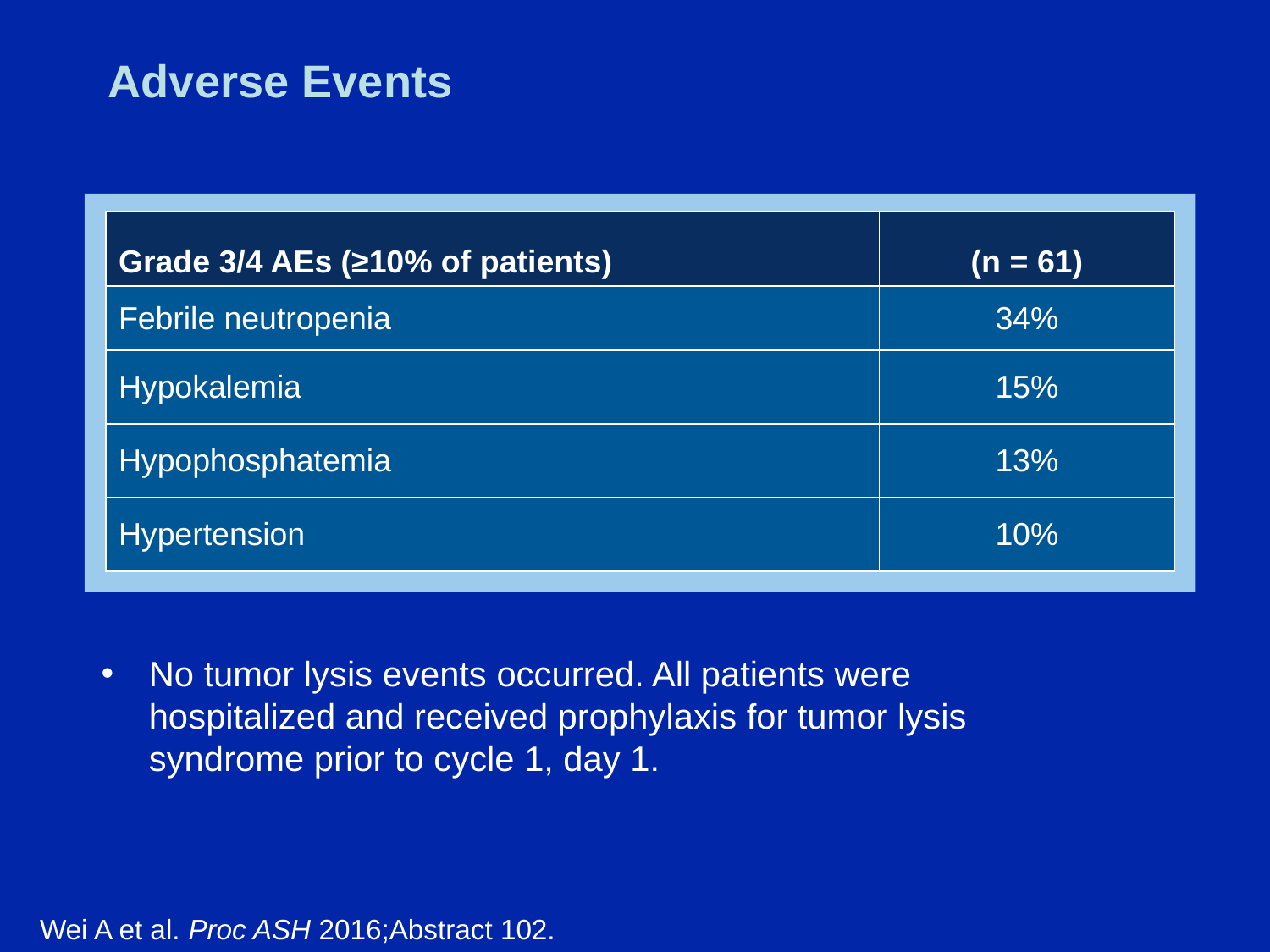

# Adverse Events

| Grade 3/4 AEs (≥10% of patients) | (n = 61) |
| --- | --- |
| Febrile neutropenia | 34% |
| Hypokalemia | 15% |
| Hypophosphatemia | 13% |
| Hypertension | 10% |
No tumor lysis events occurred. All patients were hospitalized and received prophylaxis for tumor lysis syndrome prior to cycle 1, day 1.
Wei A et al. Proc ASH 2016;Abstract 102.